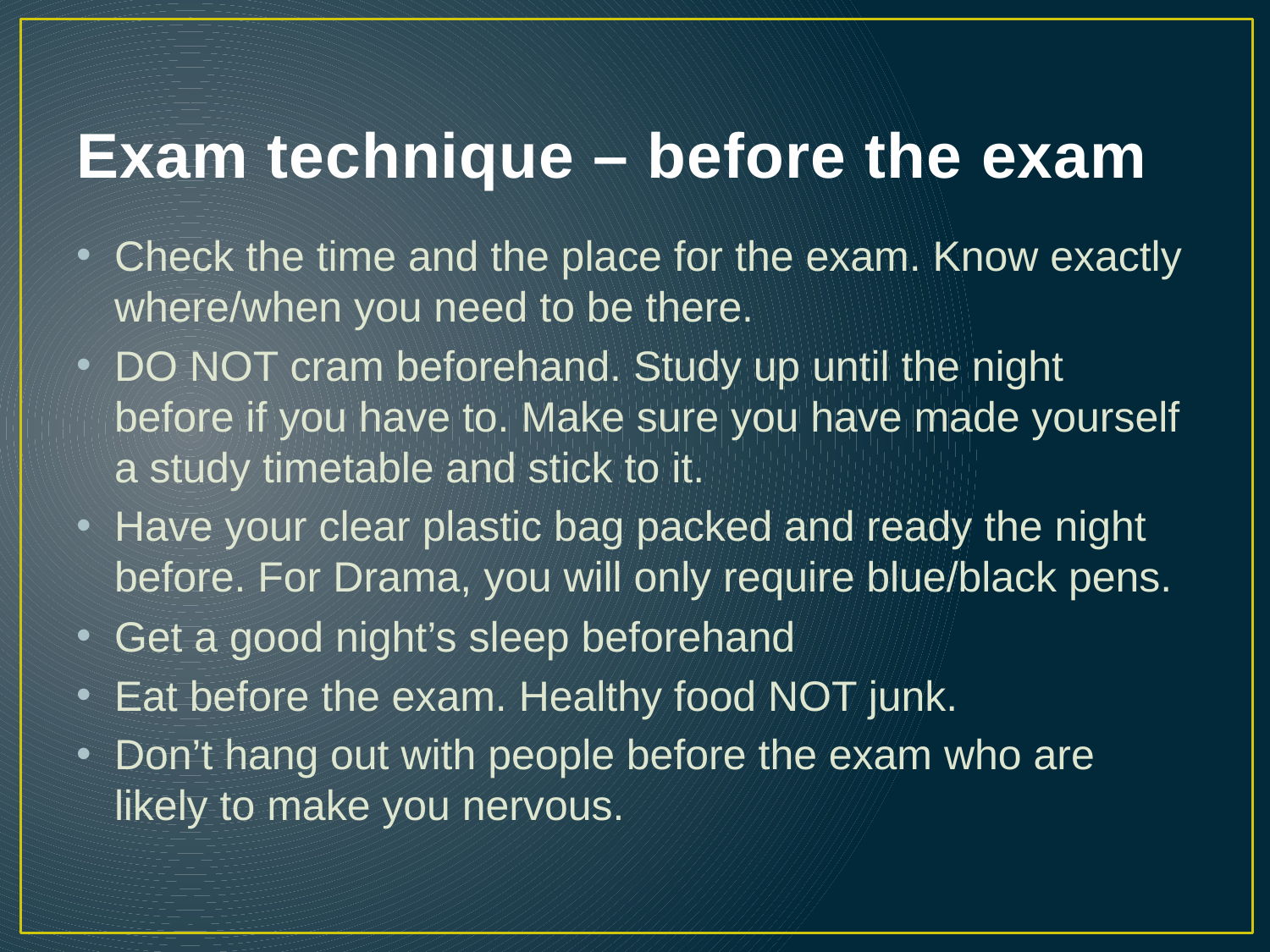

# Exam technique – before the exam
Check the time and the place for the exam. Know exactly where/when you need to be there.
DO NOT cram beforehand. Study up until the night before if you have to. Make sure you have made yourself a study timetable and stick to it.
Have your clear plastic bag packed and ready the night before. For Drama, you will only require blue/black pens.
Get a good night’s sleep beforehand
Eat before the exam. Healthy food NOT junk.
Don’t hang out with people before the exam who are likely to make you nervous.